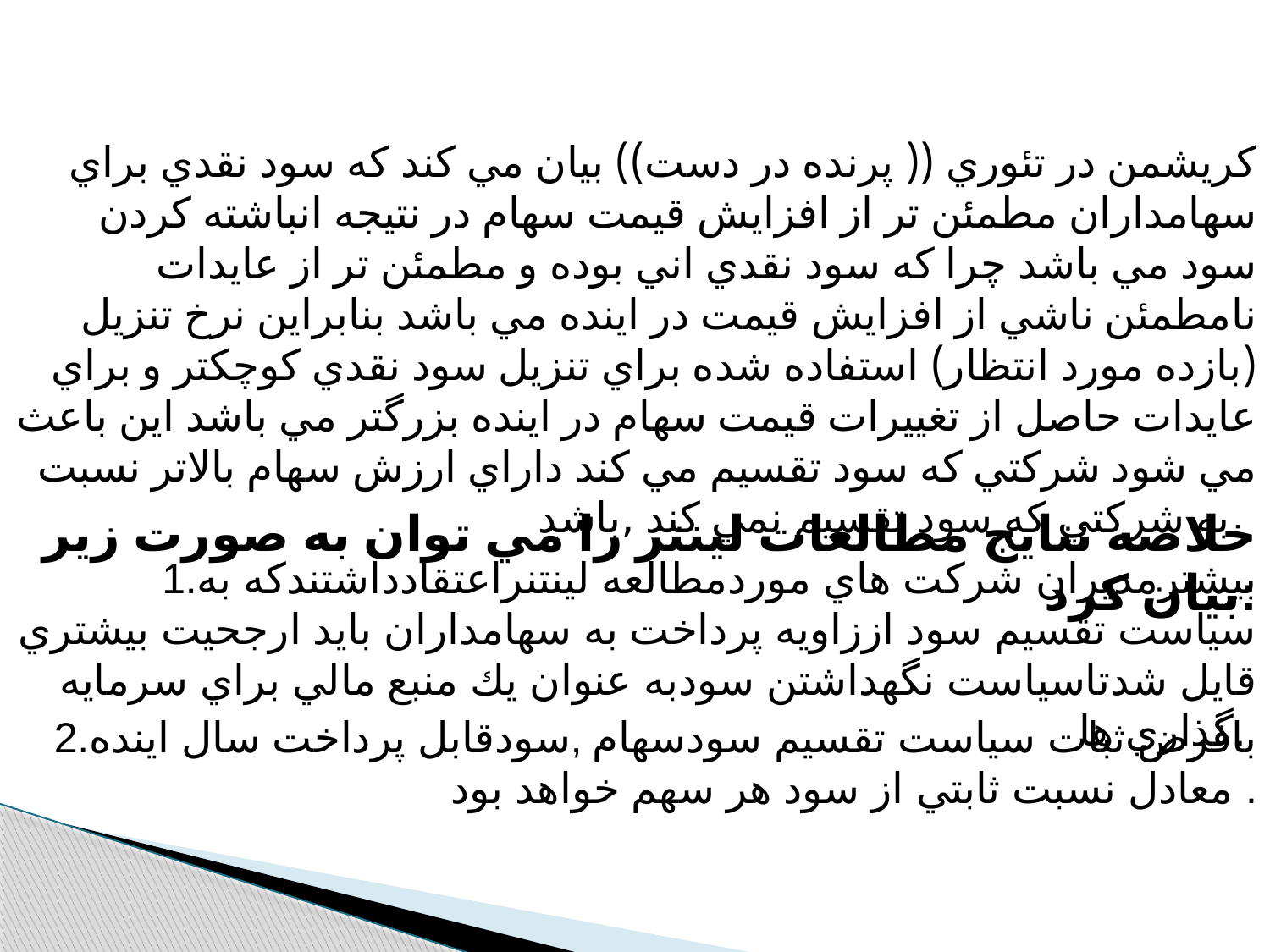

كريشمن در تئوري (( پرنده در دست)) بيان مي كند كه سود نقدي براي سهامداران مطمئن تر از افزايش قيمت سهام در نتيجه انباشته كردن سود مي باشد چرا كه سود نقدي اني بوده و مطمئن تر از عايدات نامطمئن ناشي از افزايش قيمت در اينده مي باشد بنابراين نرخ تنزيل (بازده مورد انتظار) استفاده شده براي تنزيل سود نقدي كوچكتر و براي عايدات حاصل از تغييرات قيمت سهام در اينده بزرگتر مي باشد اين باعث مي شود شركتي كه سود تقسيم مي كند داراي ارزش سهام بالاتر نسبت به شركتي كه سود تقسيم نمي كند ‚باشد

خلاصه نتايج مطالعات لينتز را مي توان به صورت زير بيان كرد:
1.بيشترمديران شركت هاي موردمطالعه لينتنراعتقادداشتندكه به سياست تقسيم سود اززاويه پرداخت به سهامداران بايد ارجحيت بيشتري قايل شدتاسياست نگهداشتن سودبه عنوان يك منبع مالي براي سرمايه گذاري ها.
2.بافرض ثبات سياست تقسيم سودسهام ‚سودقابل پرداخت سال اينده معادل نسبت ثابتي از سود هر سهم خواهد بود .